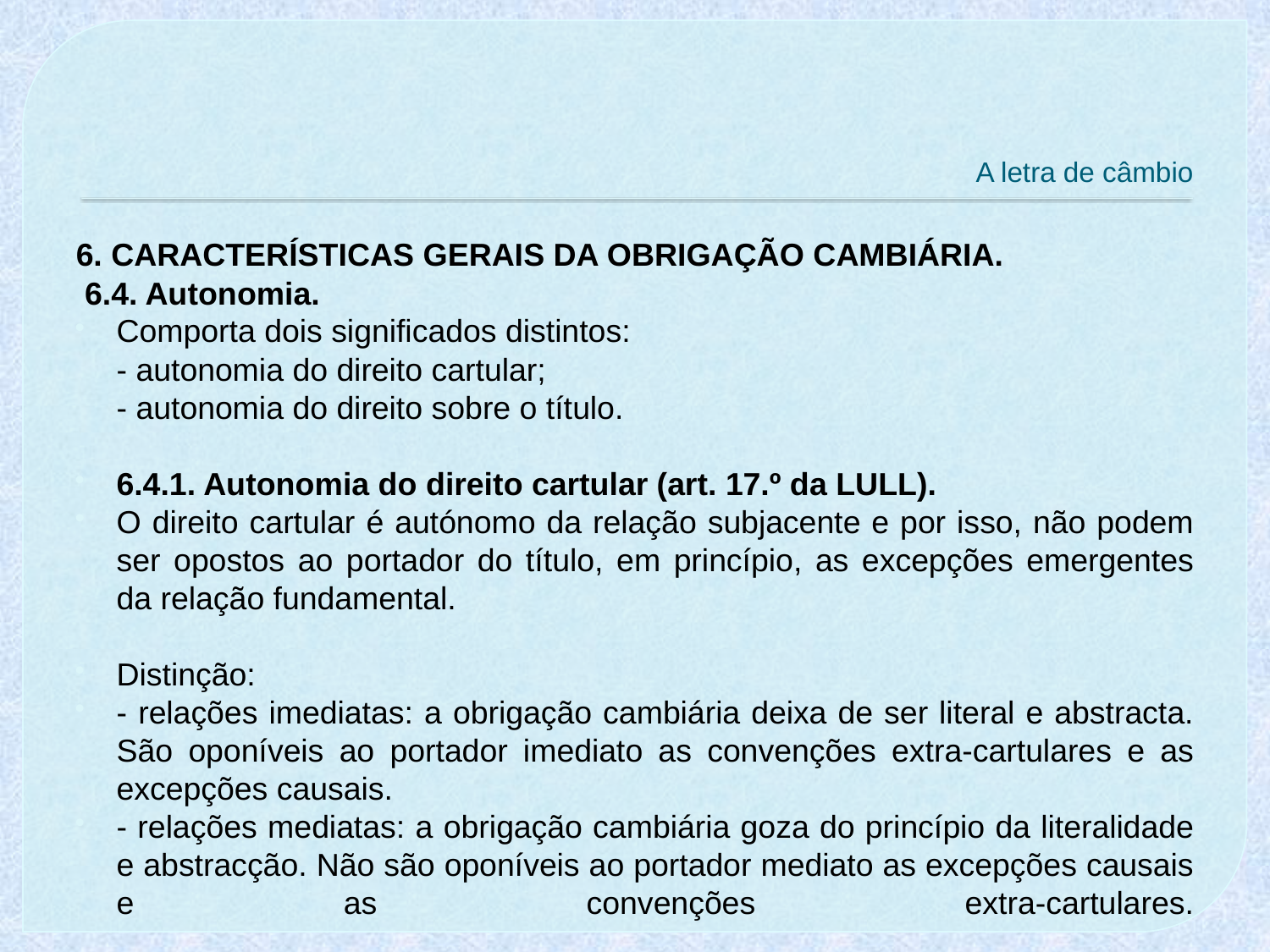

# A letra de câmbio
6. CARACTERÍSTICAS GERAIS DA OBRIGAÇÃO CAMBIÁRIA.
 6.4. Autonomia.
Comporta dois significados distintos:
	- autonomia do direito cartular;
	- autonomia do direito sobre o título.

6.4.1. Autonomia do direito cartular (art. 17.º da LULL).
O direito cartular é autónomo da relação subjacente e por isso, não podem ser opostos ao portador do título, em princípio, as excepções emergentes da relação fundamental.

Distinção:
- relações imediatas: a obrigação cambiária deixa de ser literal e abstracta. São oponíveis ao portador imediato as convenções extra-cartulares e as excepções causais.
- relações mediatas: a obrigação cambiária goza do princípio da literalidade e abstracção. Não são oponíveis ao portador mediato as excepções causais e as convenções extra-cartulares.